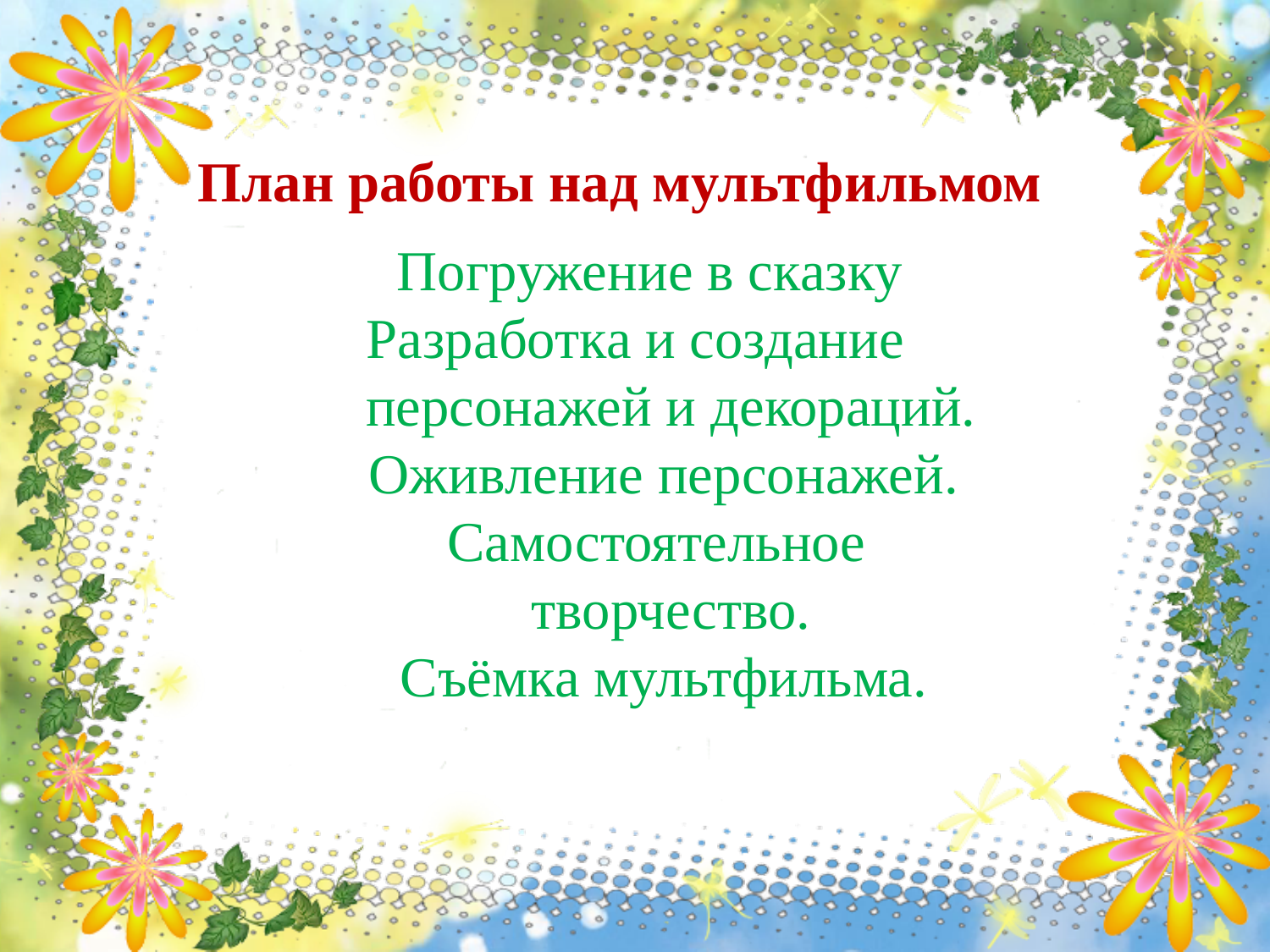

План работы над мультфильмом
Погружение в сказку
Разработка и создание
   персонажей и декораций.
  Оживление персонажей.
 Самостоятельное
   творчество.
  Съёмка мультфильма.